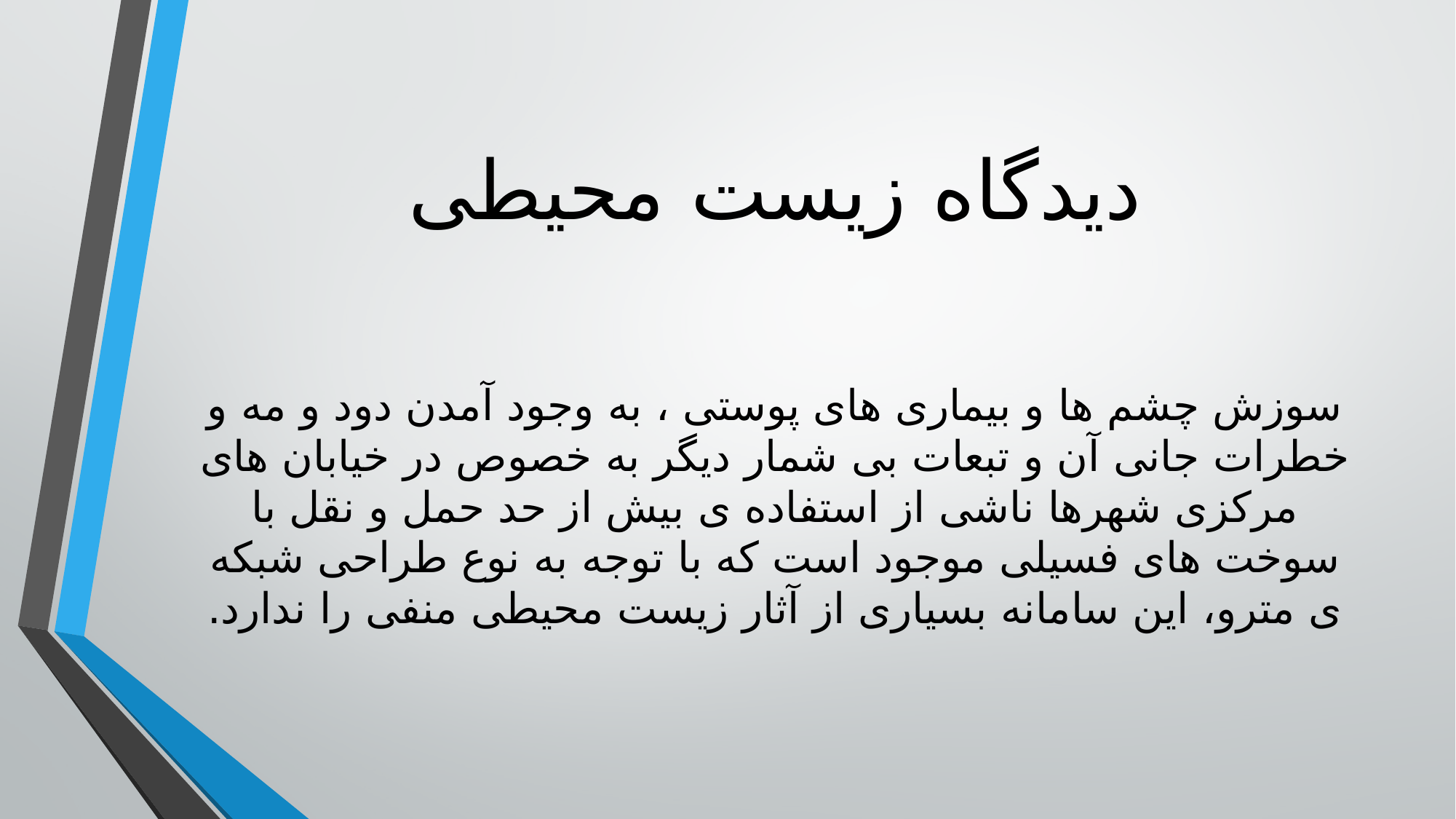

# دیدگاه زیست محیطی
سوزش چشم ها و بیماری های پوستی ، به وجود آمدن دود و مه و خطرات جانی آن و تبعات بی شمار دیگر به خصوص در خیابان های مرکزی شهرها ناشی از استفاده ی بیش از حد حمل و نقل با سوخت های فسیلی موجود است که با توجه به نوع طراحی شبکه ی مترو، این سامانه بسیاری از آثار زیست محیطی منفی را ندارد.